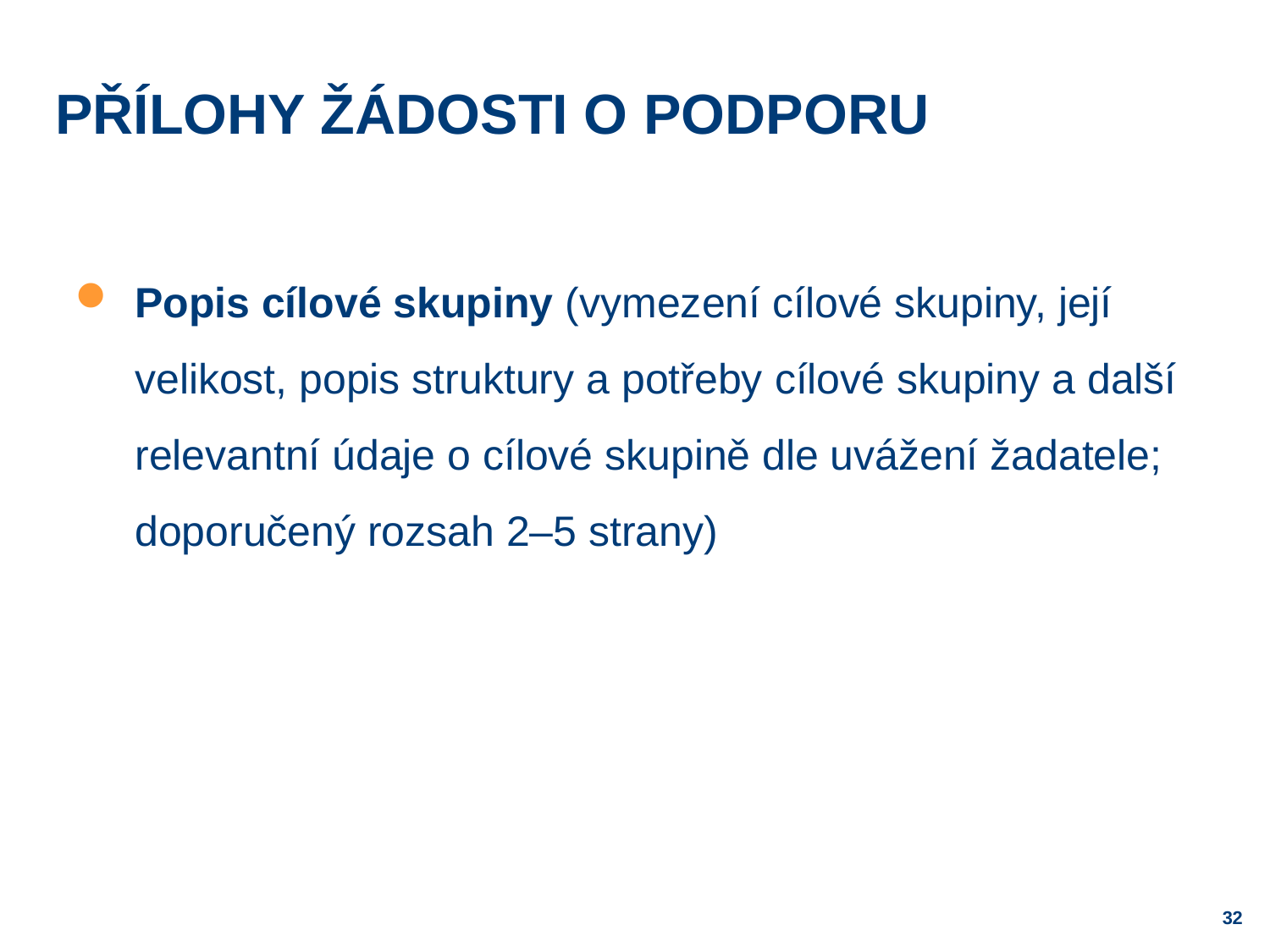

# Přílohy žádosti o podporu
Popis cílové skupiny (vymezení cílové skupiny, její velikost, popis struktury a potřeby cílové skupiny a další relevantní údaje o cílové skupině dle uvážení žadatele; doporučený rozsah 2–5 strany)

32